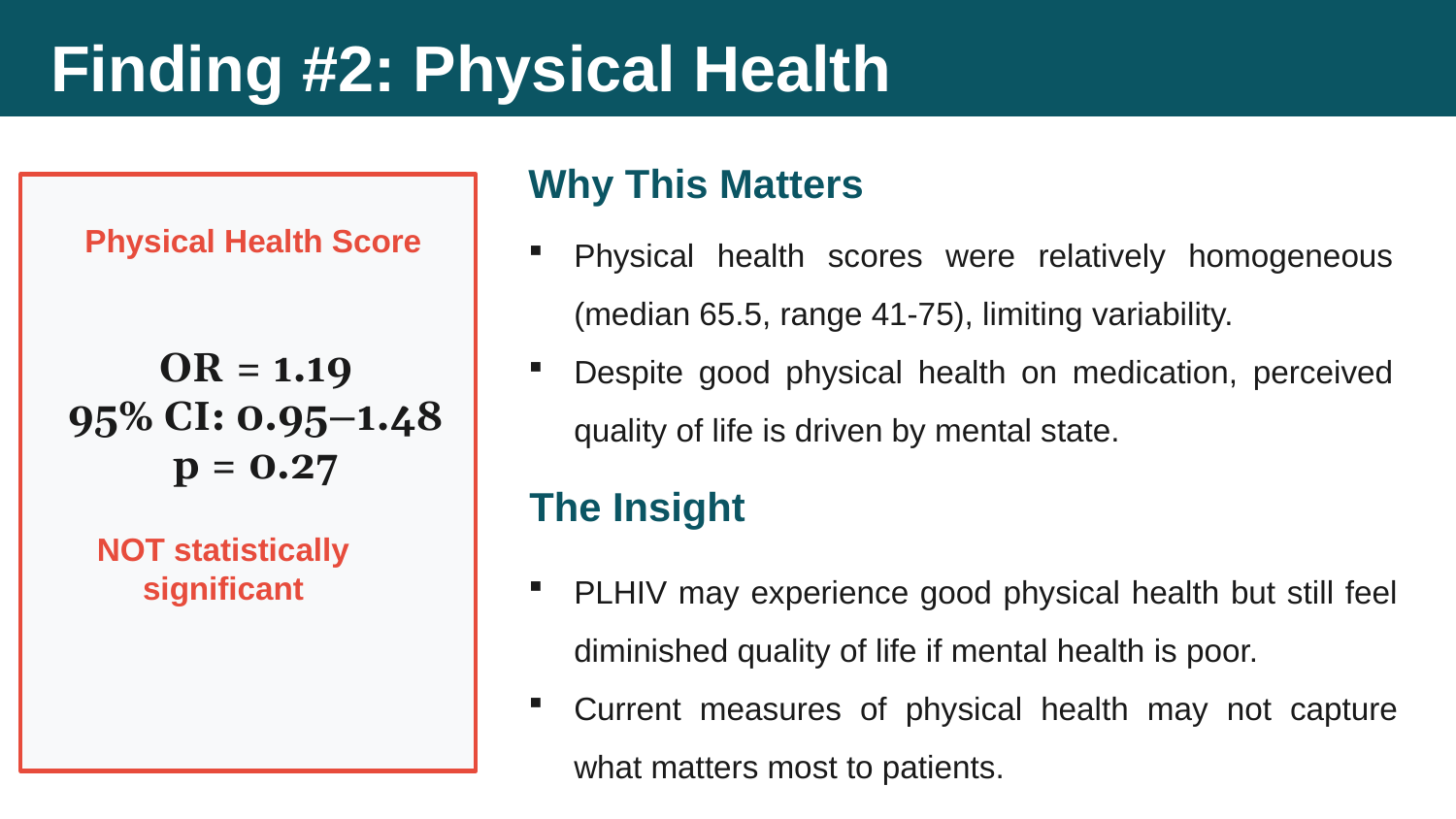

Finding #2: Physical Health
Why This Matters

Physical Health Score
Physical health scores were relatively homogeneous (median 65.5, range 41-75), limiting variability.
Despite good physical health on medication, perceived quality of life is driven by mental state.
OR = 1.19
95% CI: 0.95–1.48
p = 0.27
The Insight
NOT statistically significant
PLHIV may experience good physical health but still feel diminished quality of life if mental health is poor.
Current measures of physical health may not capture what matters most to patients.